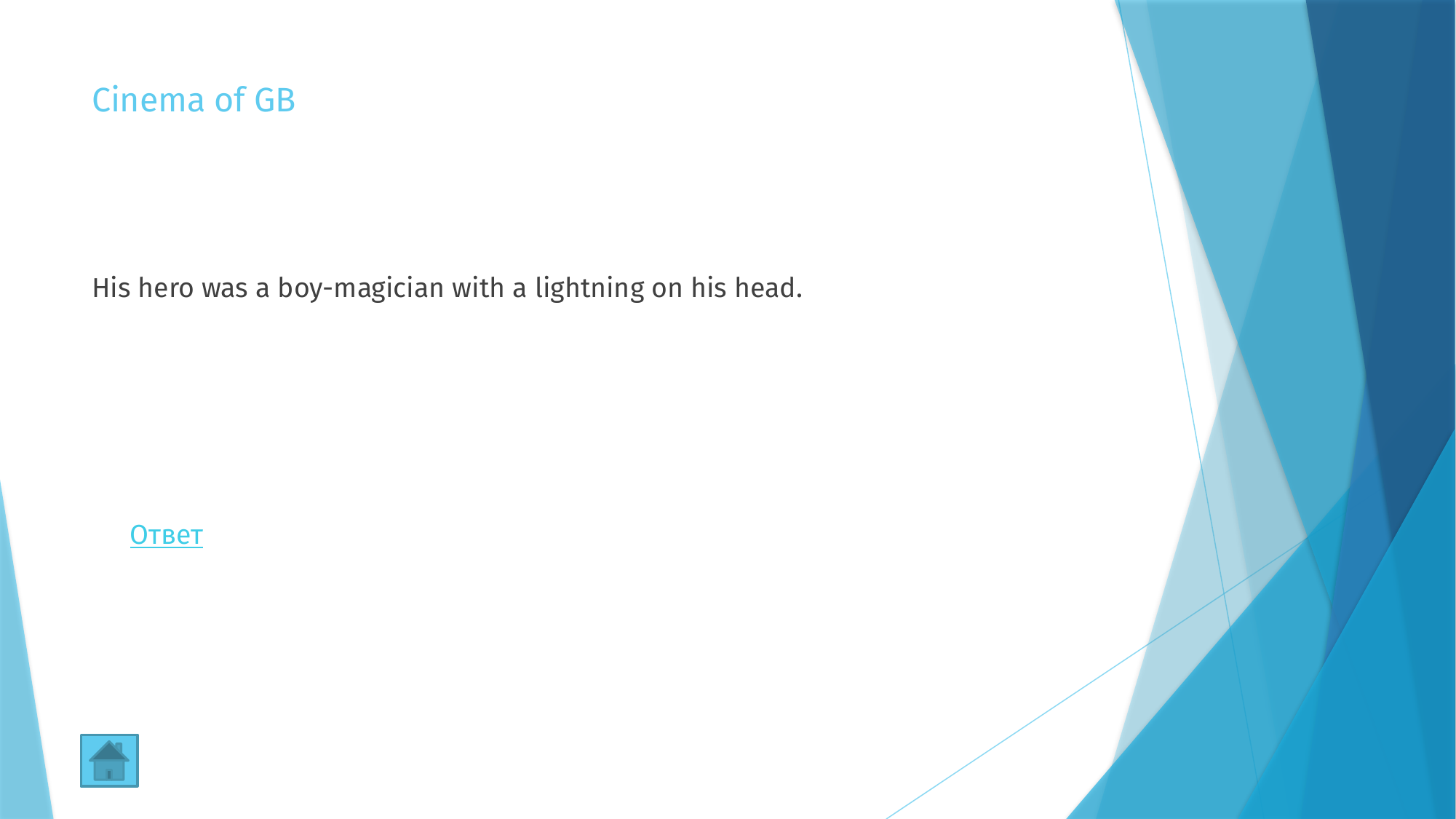

# Cinema of GB
His hero was a boy-magician with a lightning on his head.
Ответ